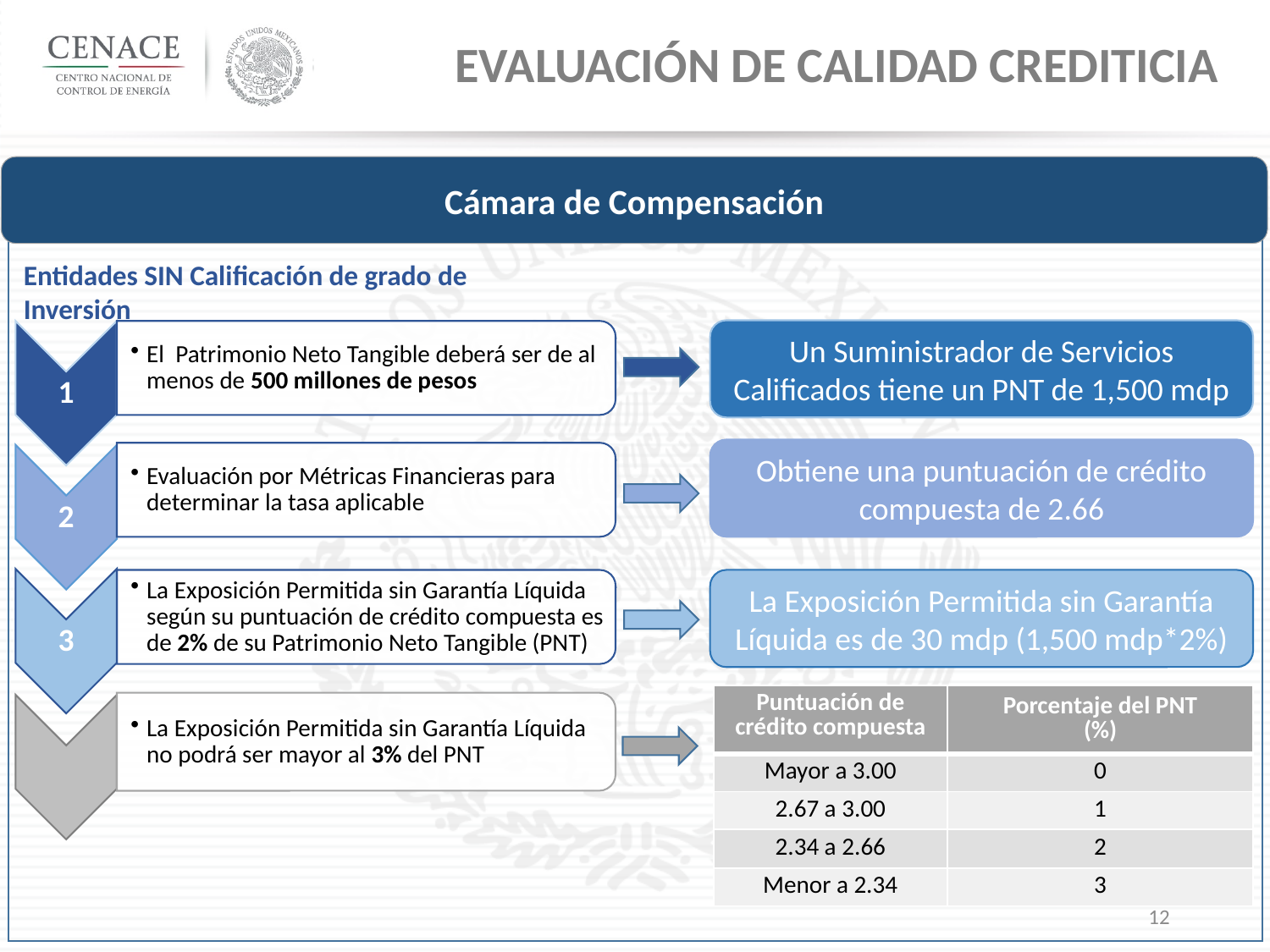

Evaluación de Calidad Crediticia
Cámara de Compensación

Entidades SIN Calificación de grado de Inversión
1
El  Patrimonio Neto Tangible deberá ser de al menos de 500 millones de pesos
2
La Exposición Permitida sin Garantía Líquida según su puntuación de crédito compuesta es de 2% de su Patrimonio Neto Tangible (PNT)
3
Evaluación por Métricas Financieras para determinar la tasa aplicable

La Exposición Permitida sin Garantía Líquida no podrá ser mayor al 3% del PNT
Un Suministrador de Servicios Calificados tiene un PNT de 1,500 mdp

Obtiene una puntuación de crédito compuesta de 2.66

La Exposición Permitida sin Garantía Líquida es de 30 mdp (1,500 mdp*2%)

| Puntuación de crédito compuesta | Porcentaje del PNT (%) |
| --- | --- |
| Mayor a 3.00 | 0 |
| 2.67 a 3.00 | 1 |
| 2.34 a 2.66 | 2 |
| Menor a 2.34 | 3 |

12